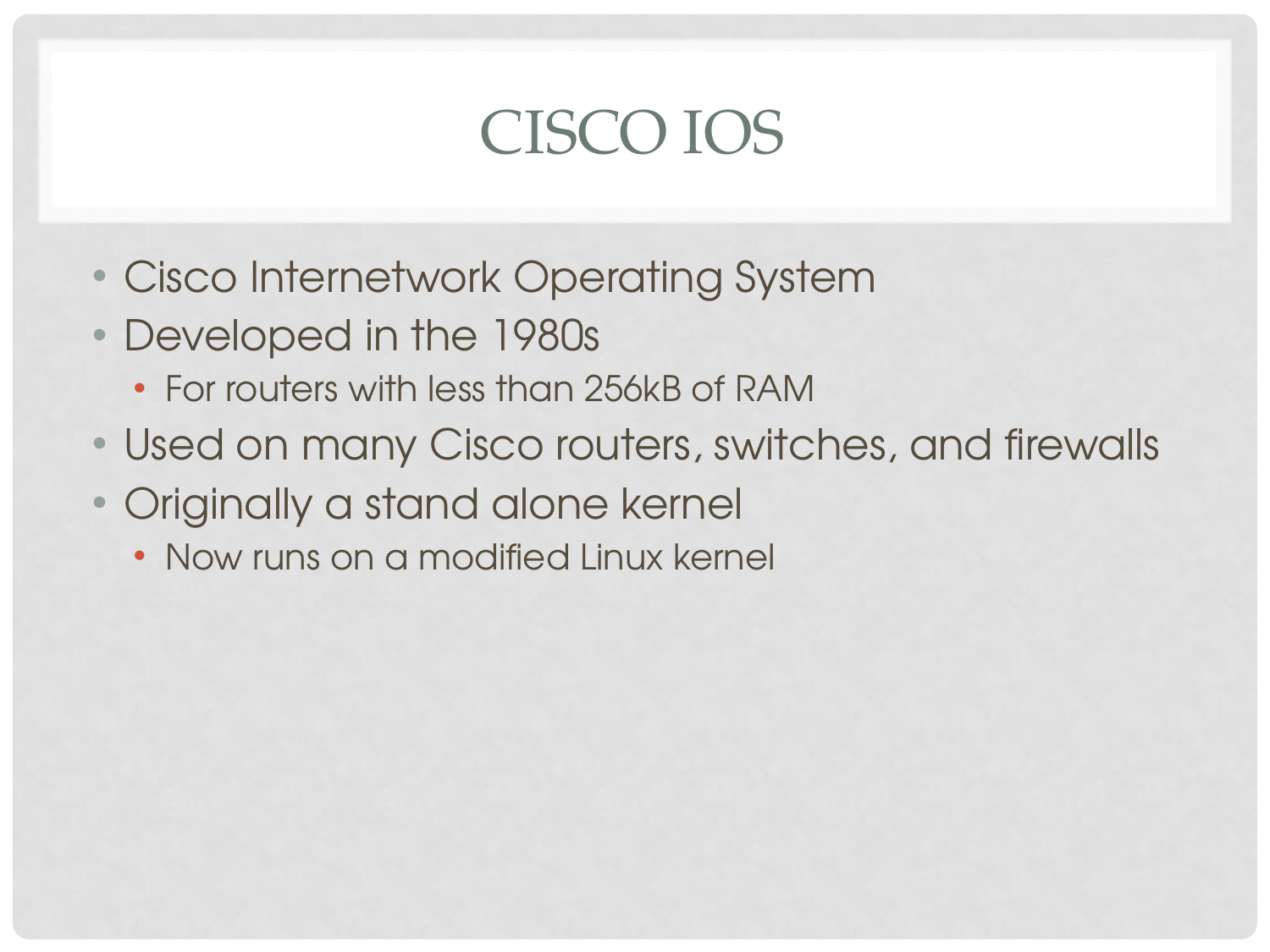

# Cisco ios
Cisco Internetwork Operating System
Developed in the 1980s
For routers with less than 256kB of RAM
Used on many Cisco routers, switches, and firewalls
Originally a stand alone kernel
Now runs on a modified Linux kernel